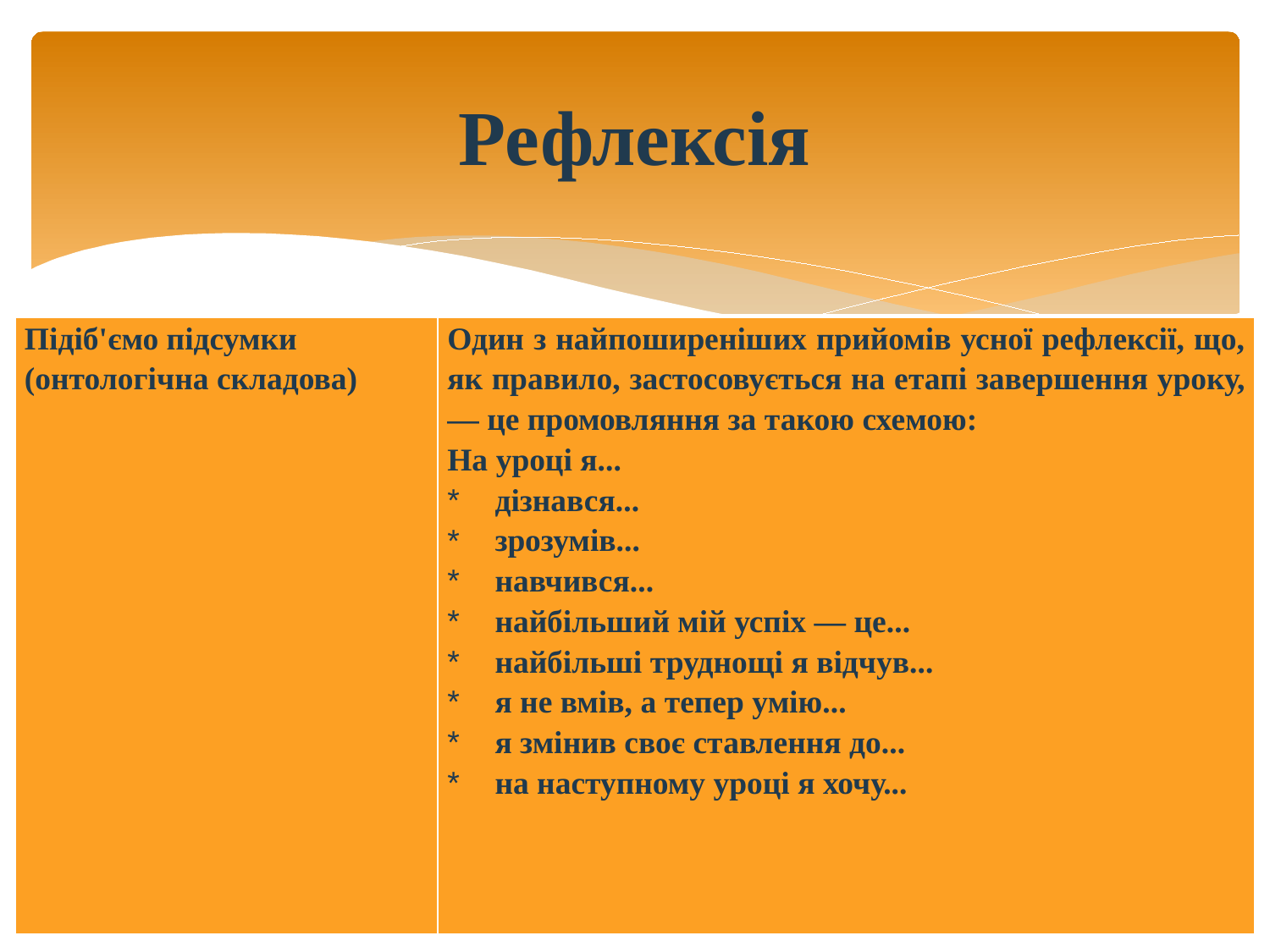

# Рефлексія
| Підіб'ємо підсумки (онтологічна складова) | Один з найпоширеніших прийомів усної рефлексії, що, як правило, засто­совується на етапі завершення уроку,— це промовляння за такою схемою: На уроці я... дізнався... зрозумів... навчився... найбільший мій успіх — це... найбільші труднощі я відчув... я не вмів, а тепер умію... я змінив своє ставлення до... на наступному уроці я хочу... |
| --- | --- |